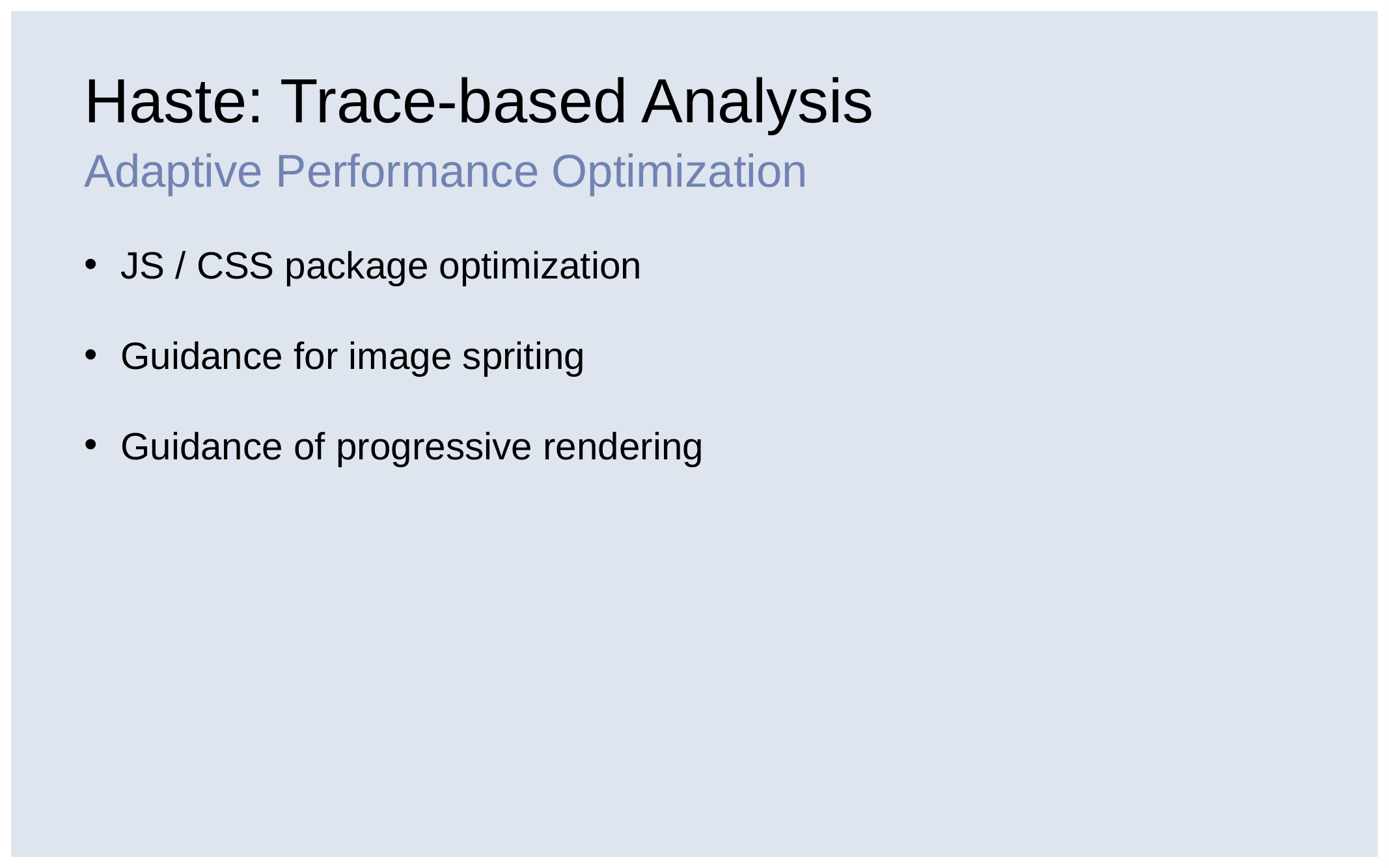

# Haste: Trace-based Analysis
Adaptive Performance Optimization
JS / CSS package optimization
Guidance for image spriting
Guidance of progressive rendering